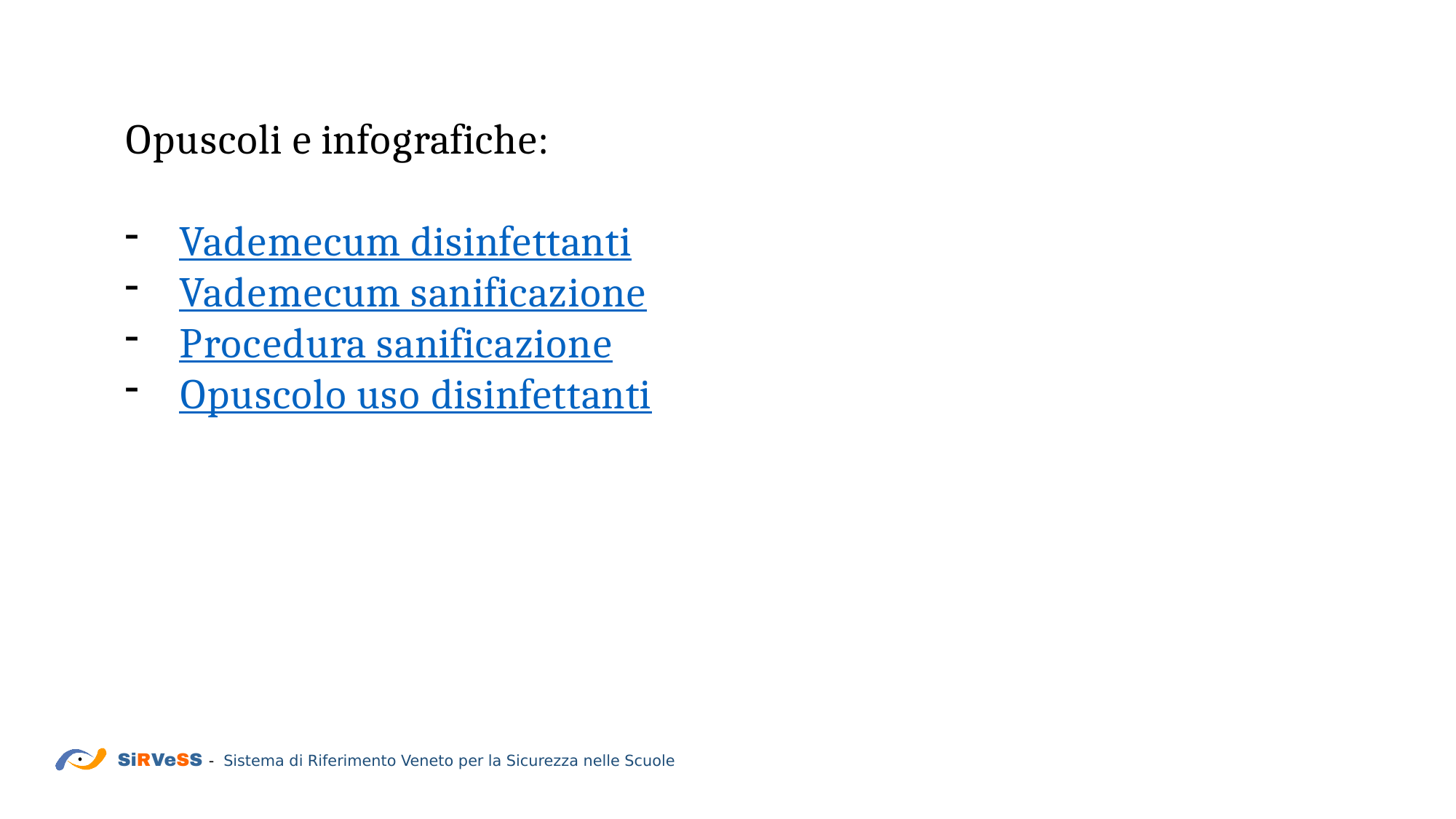

Opuscoli e infografiche:

Vademecum disinfettanti
Vademecum sanificazione
Procedura sanificazione
Opuscolo uso disinfettanti